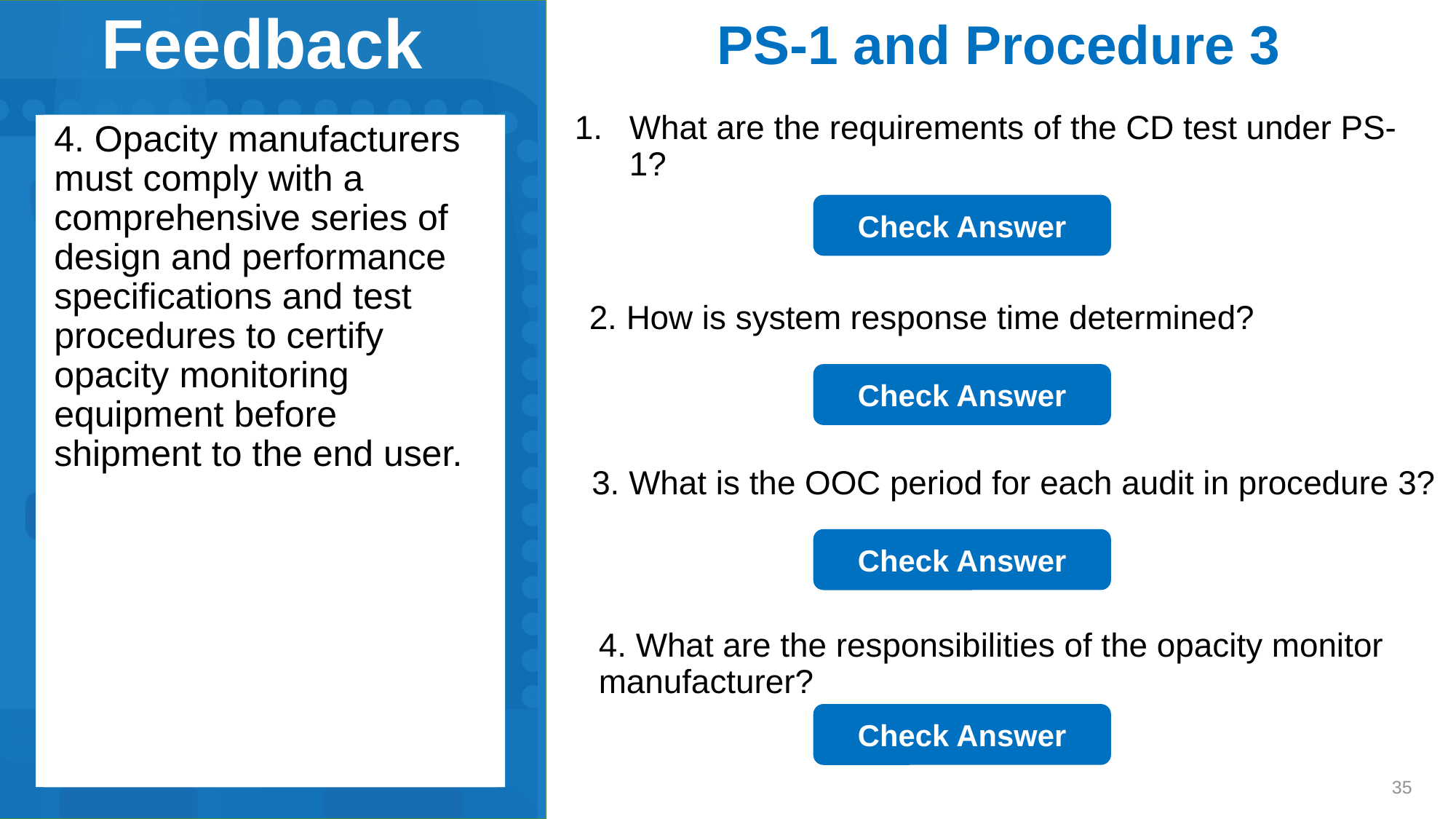

PS-1 and Procedure 3
What are the requirements of the CD test under PS-1?

2. System response time is determined by measuring the amount of time needed for a 95% step change in the COMS data recorder.

3. Daily Audit - if the zero drift check or upscale drift check exceeds twice the applicable drift specification in PS-1 for any one day

Quarterly audit - if:
The optical alignment indicator does not show proper alignment,
The zero compensation exceeds 4% opacity, or
The CE exceeds 3% opacity

Annual audit - if the zero-alignment error exceeds 2% opacity.

4. Opacity manufacturers must comply with a comprehensive series of design and performance specifications and test procedures to certify opacity monitoring equipment before shipment to the end user.
1. Procedures for performing drift checks must include both zero and upscale drift and the status indicators check.
Check Answer
2. How is system response time determined?

Check Answer
3. What is the OOC period for each audit in procedure 3?
Check Answer
4. What are the responsibilities of the opacity monitor manufacturer?

Check Answer
35